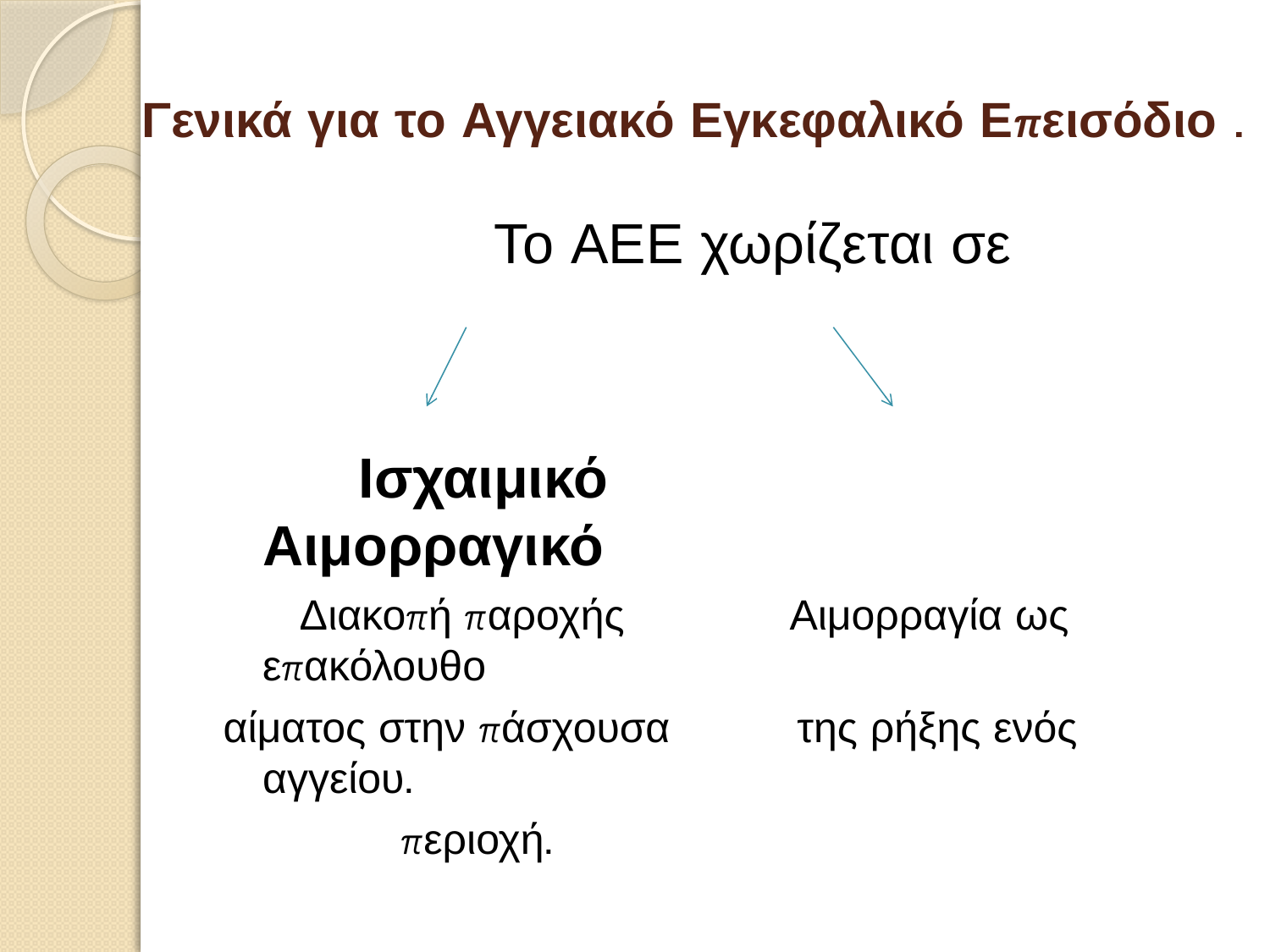

# Γενικά για το Αγγειακό Εγκεφαλικό Επεισόδιο .
                Το ΑΕΕ χωρίζεται σε

        Ισχαιμικό                      Αιμορραγικό
      Διακοπή παροχής             Αιμορραγία ως επακόλουθο
αίματος στην πάσχουσα          της ρήξης ενός αγγείου.
              περιοχή.